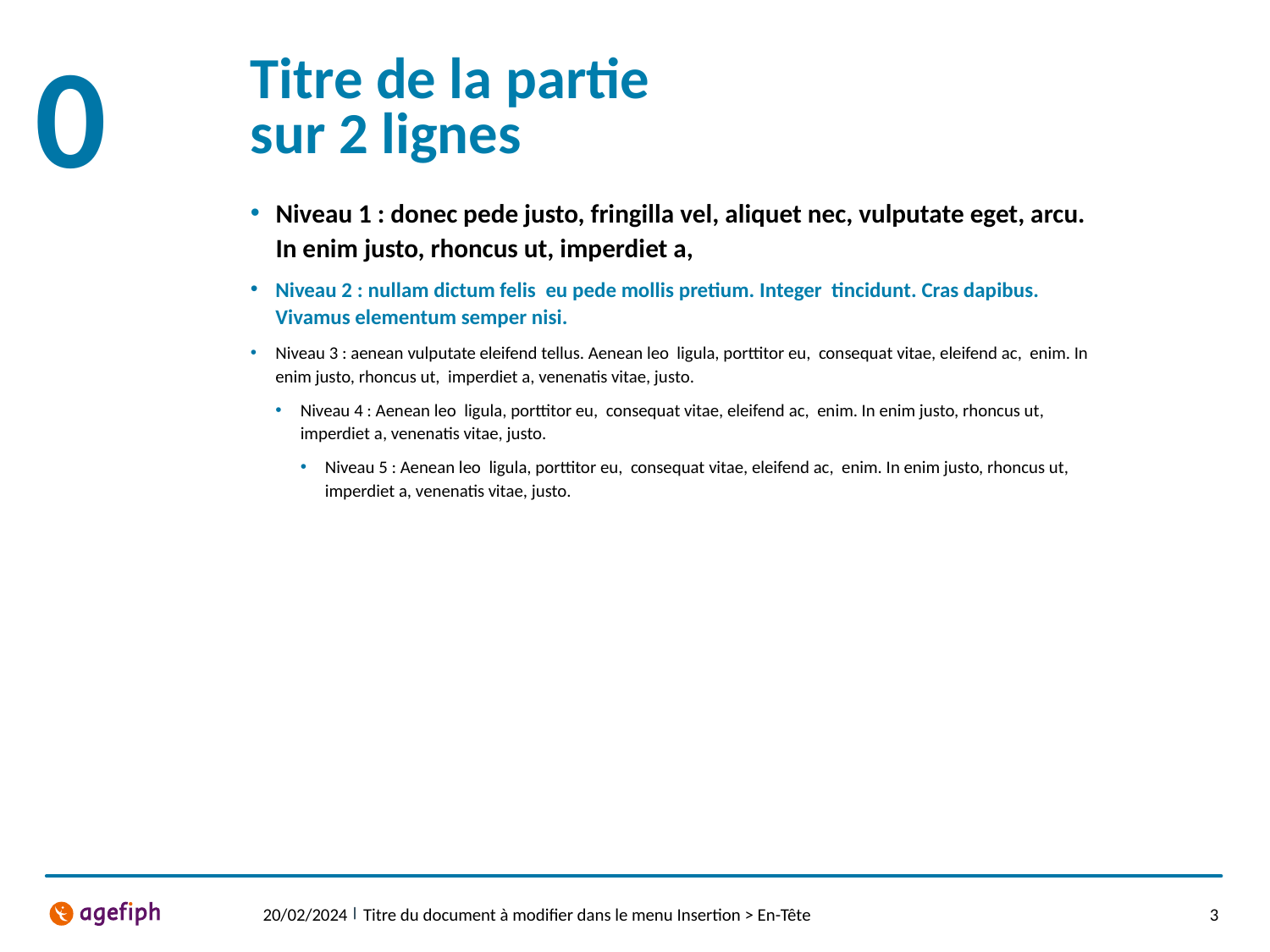

0
# Titre de la partie sur 2 lignes
Niveau 1 : donec pede justo, fringilla vel, aliquet nec, vulputate eget, arcu. In enim justo, rhoncus ut, imperdiet a,
Niveau 2 : nullam dictum felis  eu pede mollis pretium. Integer  tincidunt. Cras dapibus. Vivamus elementum semper nisi.
Niveau 3 : aenean vulputate eleifend tellus. Aenean leo  ligula, porttitor eu,  consequat vitae, eleifend ac,  enim. In enim justo, rhoncus ut,  imperdiet a, venenatis vitae, justo.
Niveau 4 : Aenean leo  ligula, porttitor eu,  consequat vitae, eleifend ac,  enim. In enim justo, rhoncus ut,  imperdiet a, venenatis vitae, justo.
Niveau 5 : Aenean leo  ligula, porttitor eu,  consequat vitae, eleifend ac,  enim. In enim justo, rhoncus ut,  imperdiet a, venenatis vitae, justo.
20/02/2024
Titre du document à modifier dans le menu Insertion > En-Tête
3